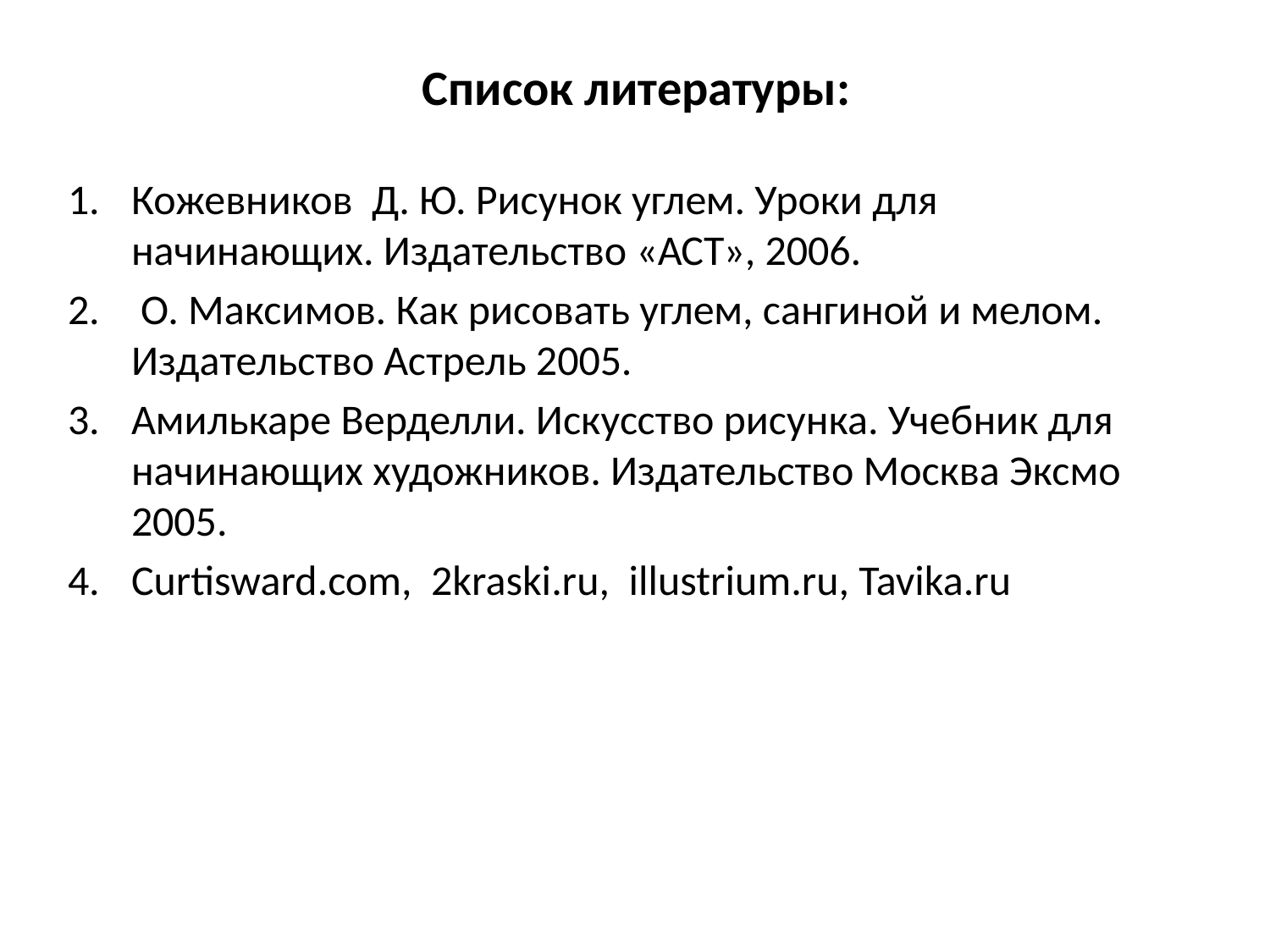

# Список литературы:
Кожевников  Д. Ю. Рисунок углем. Уроки для начинающих. Издательство «АСТ», 2006.
 О. Максимов. Как рисовать углем, сангиной и мелом. Издательство Астрель 2005.
Амилькаре Верделли. Искусство рисунка. Учебник для начинающих художников. Издательство Москва Эксмо 2005.
Curtisward.com,  2kraski.ru,  illustrium.ru, Tavika.ru